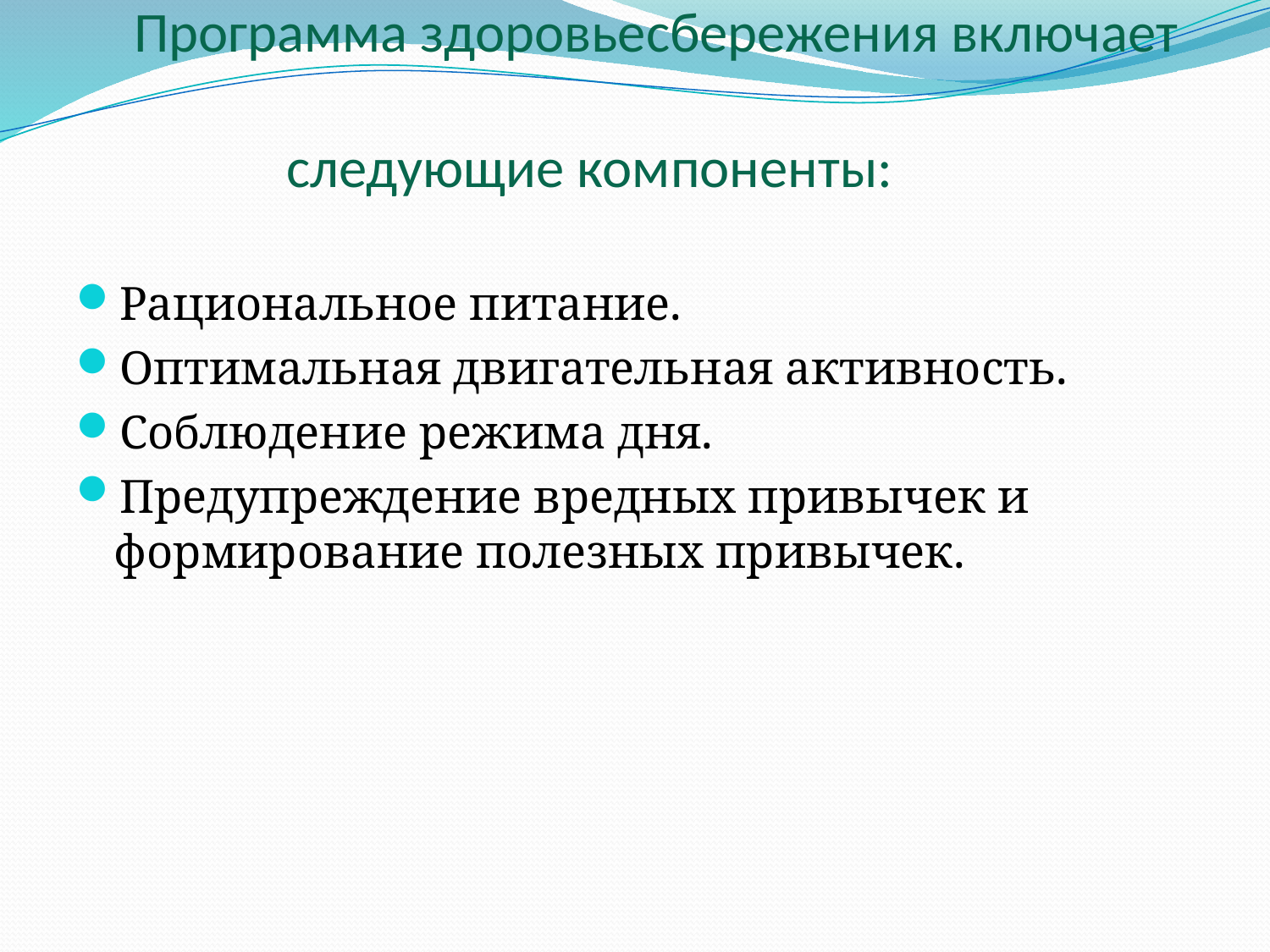

# Программа здоровьесбережения включает следующие компоненты:
Рациональное питание.
Оптимальная двигательная активность.
Соблюдение режима дня.
Предупреждение вредных привычек и формирование полезных привычек.